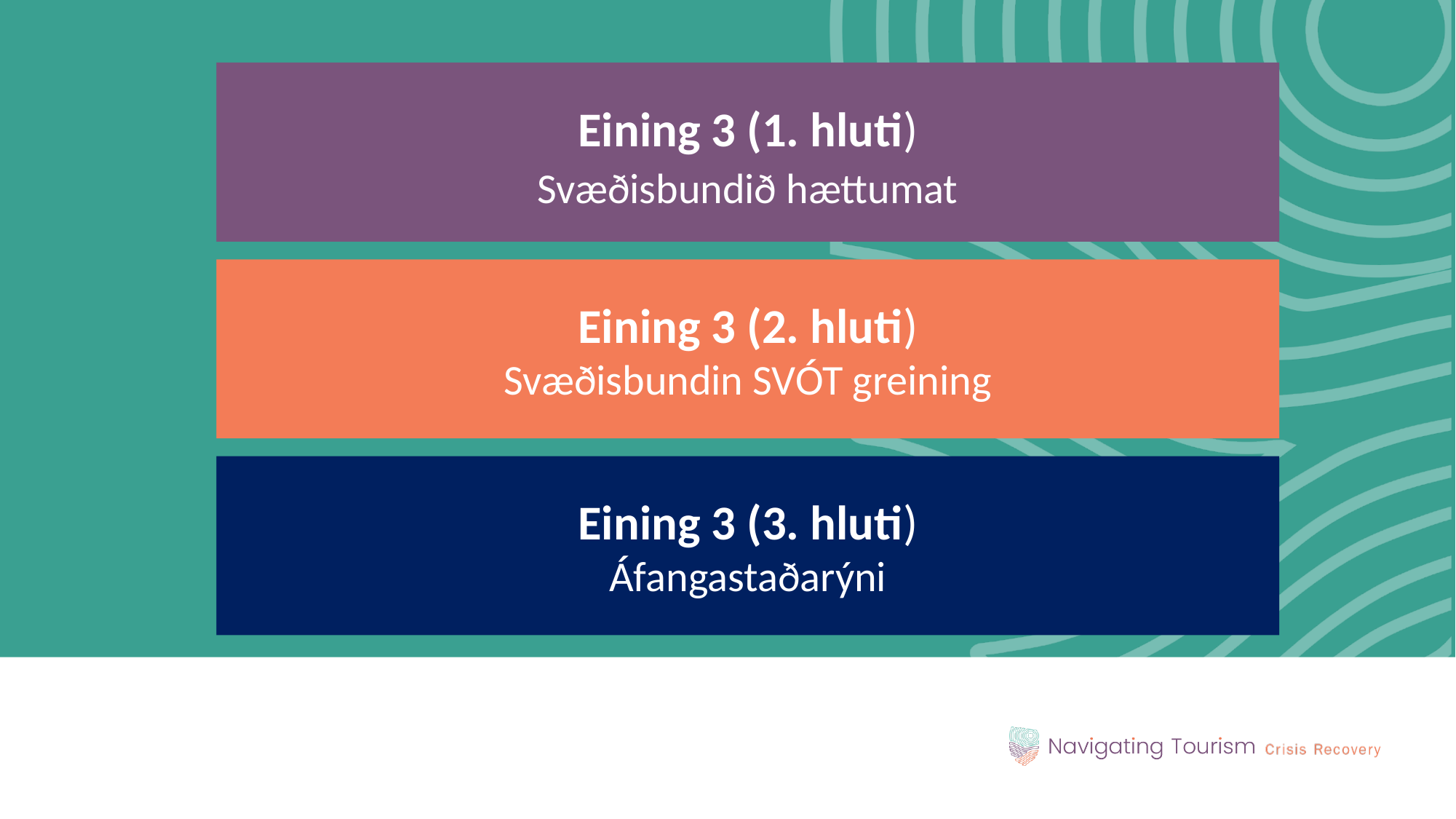

Eining 3 (1. hluti)
Svæðisbundið hættumat
Eining 3 (2. hluti)
Svæðisbundin SVÓT greining
Eining 3 (3. hluti)
Áfangastaðarýni